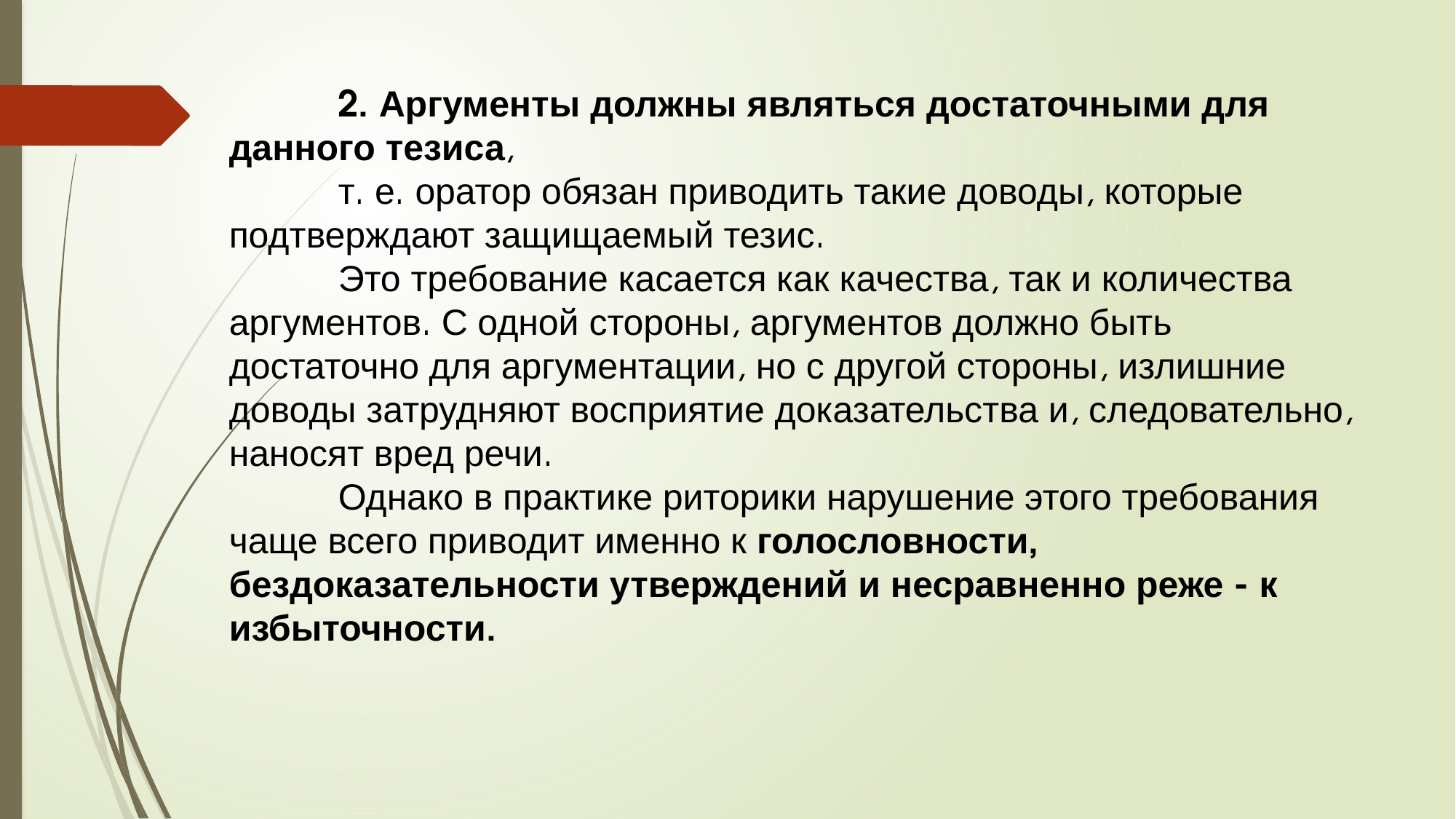

2. Аргументы должны являться достаточными для данного тезиса,
	т. е. оратор обязан приводить такие доводы, которые подтверждают защищаемый тезис.
	Это требование касается как качества, так и количества аргументов. С одной стороны, аргументов должно быть достаточно для аргументации, но с другой стороны, излишние доводы затрудняют восприятие доказательства и, следовательно, наносят вред речи.
	Однако в практике риторики нарушение этого требования чаще всего приводит именно к голословности, бездоказательности утверждений и несравненно реже - к избыточности.